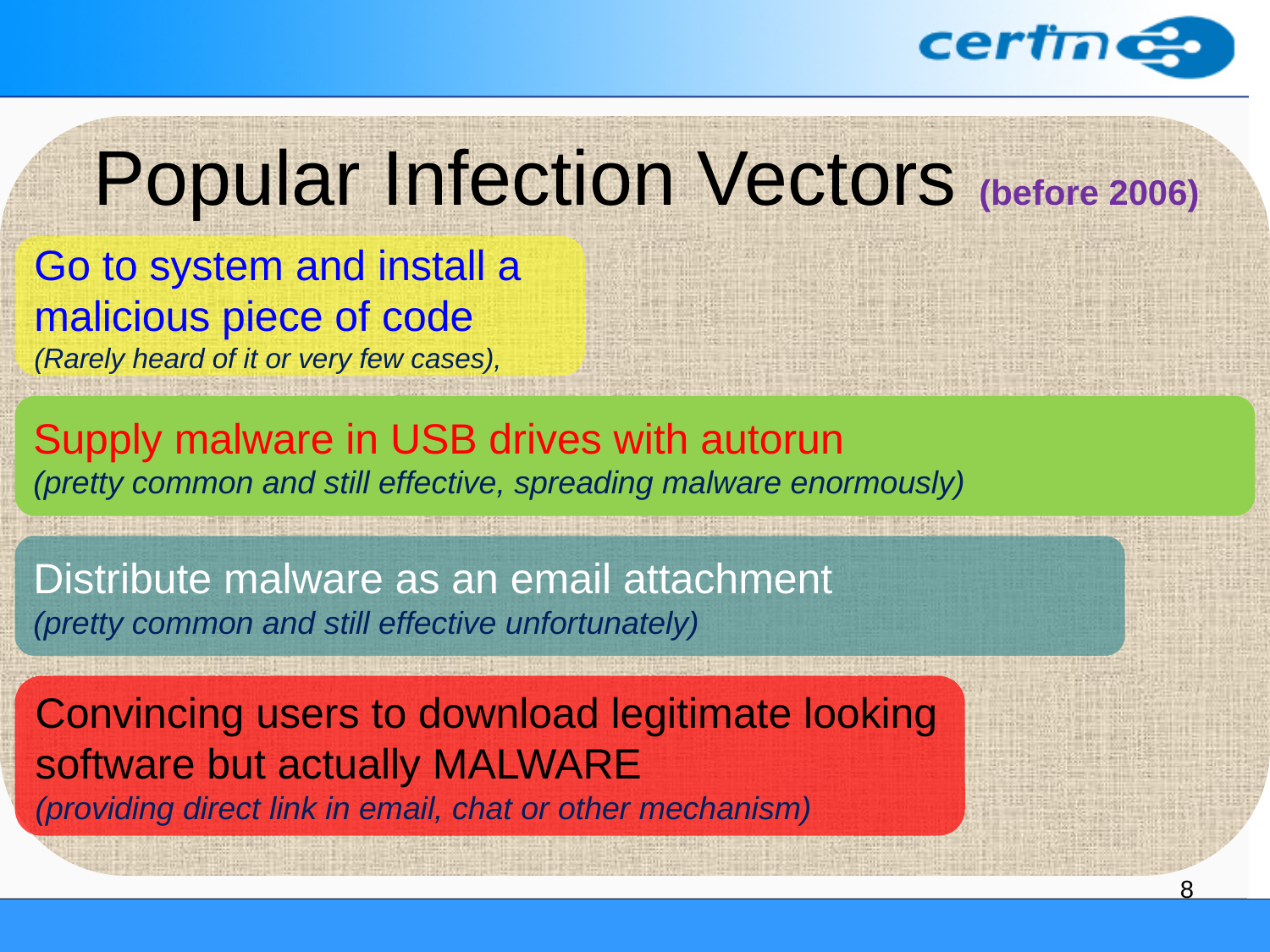

# Popular Infection Vectors (before 2006)
Go to system and install a malicious piece of code
(Rarely heard of it or very few cases),
Supply malware in USB drives with autorun
(pretty common and still effective, spreading malware enormously)
Distribute malware as an email attachment
(pretty common and still effective unfortunately)
Convincing users to download legitimate looking software but actually MALWARE
(providing direct link in email, chat or other mechanism)
8